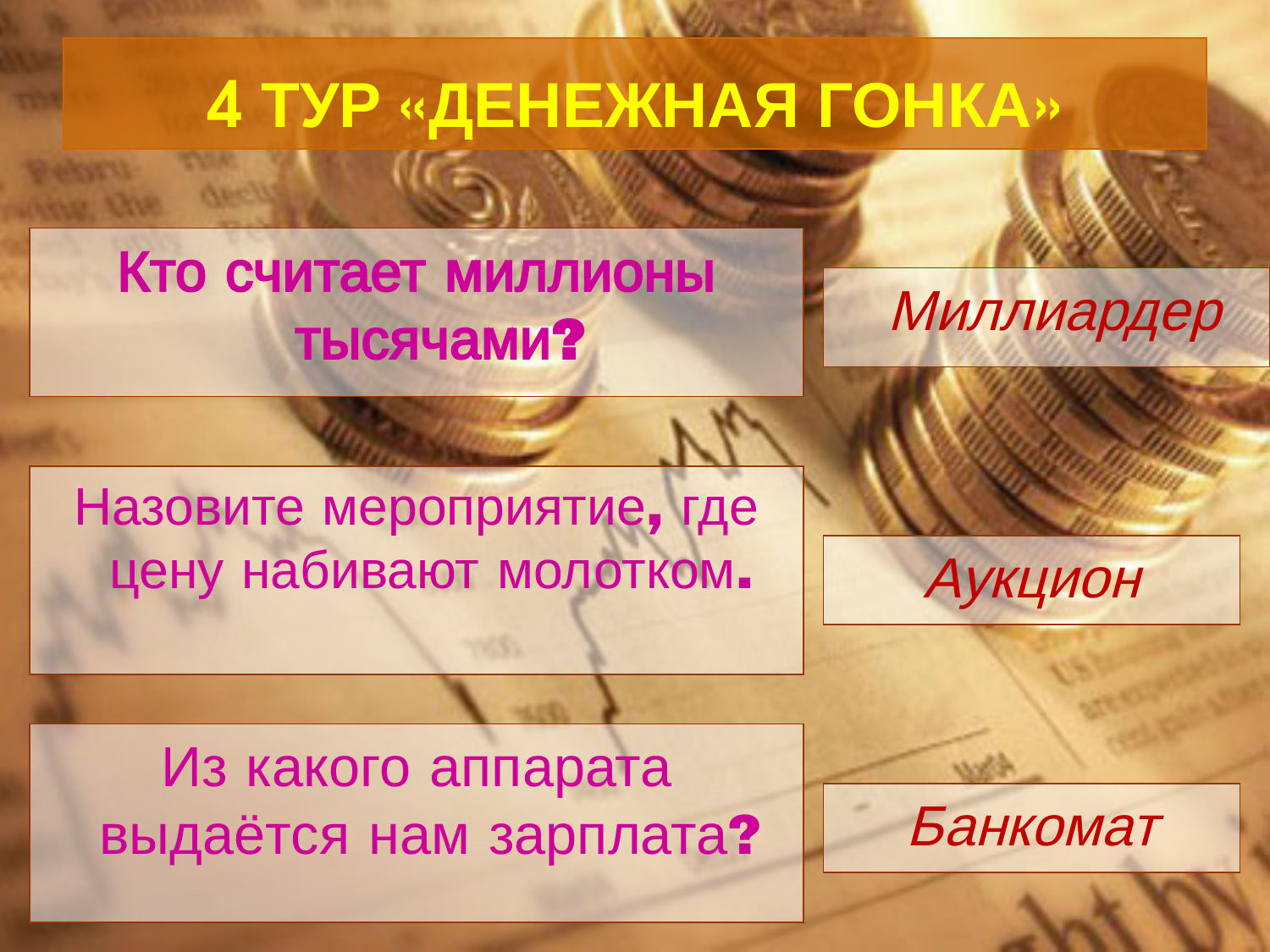

# 4 ТУР «ДЕНЕЖНАЯ ГОНКА»
Кто считает миллионы тысячами?
 Миллиардер
Назовите мероприятие, где цену набивают молотком.
Аукцион
Из какого аппарата выдаётся нам зарплата?
Банкомат